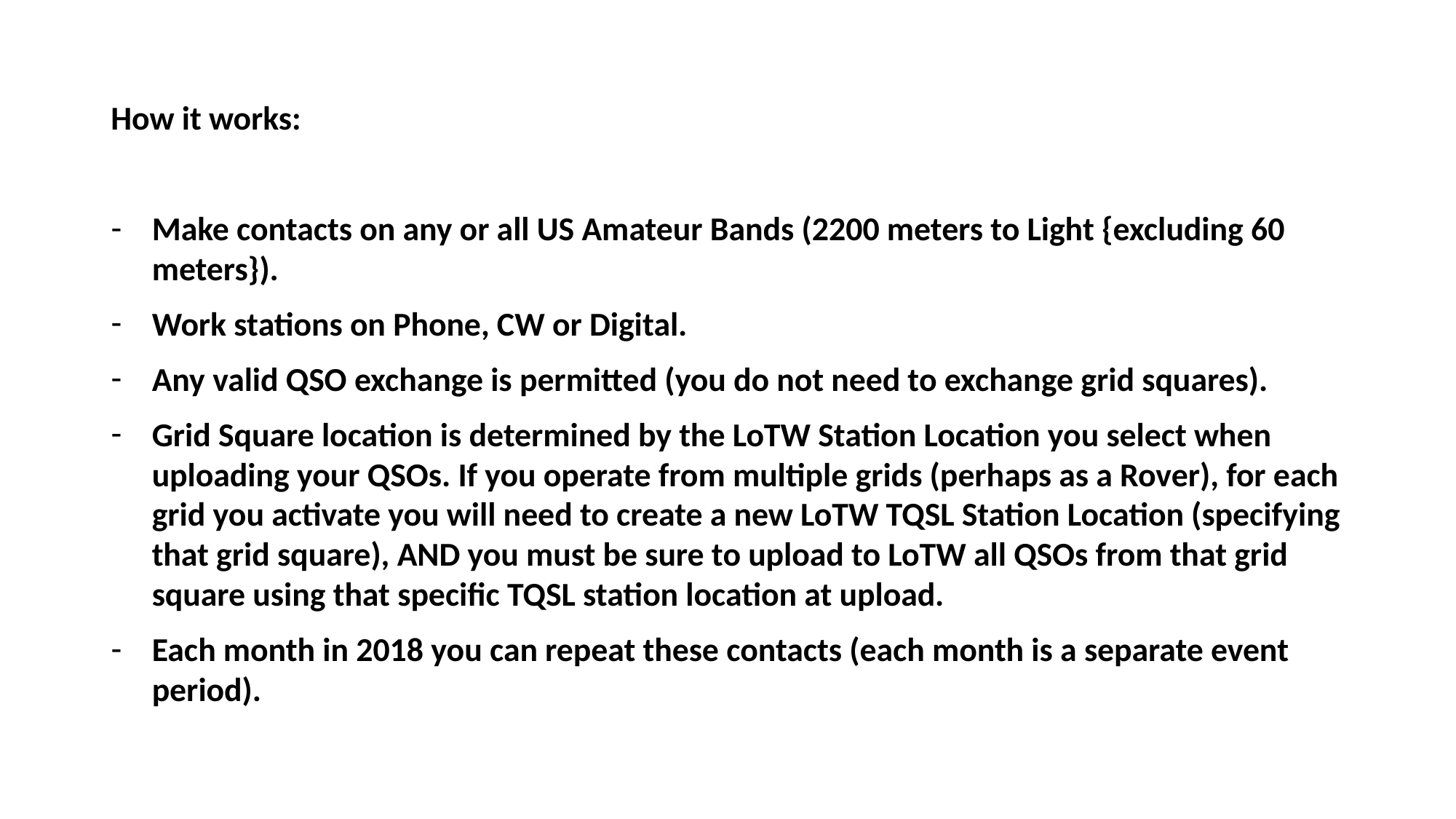

How it works:

Make contacts on any or all US Amateur Bands (2200 meters to Light {excluding 60 meters}).
Work stations on Phone, CW or Digital.
Any valid QSO exchange is permitted (you do not need to exchange grid squares).
Grid Square location is determined by the LoTW Station Location you select when uploading your QSOs. If you operate from multiple grids (perhaps as a Rover), for each grid you activate you will need to create a new LoTW TQSL Station Location (specifying that grid square), AND you must be sure to upload to LoTW all QSOs from that grid square using that specific TQSL station location at upload.
Each month in 2018 you can repeat these contacts (each month is a separate event period).